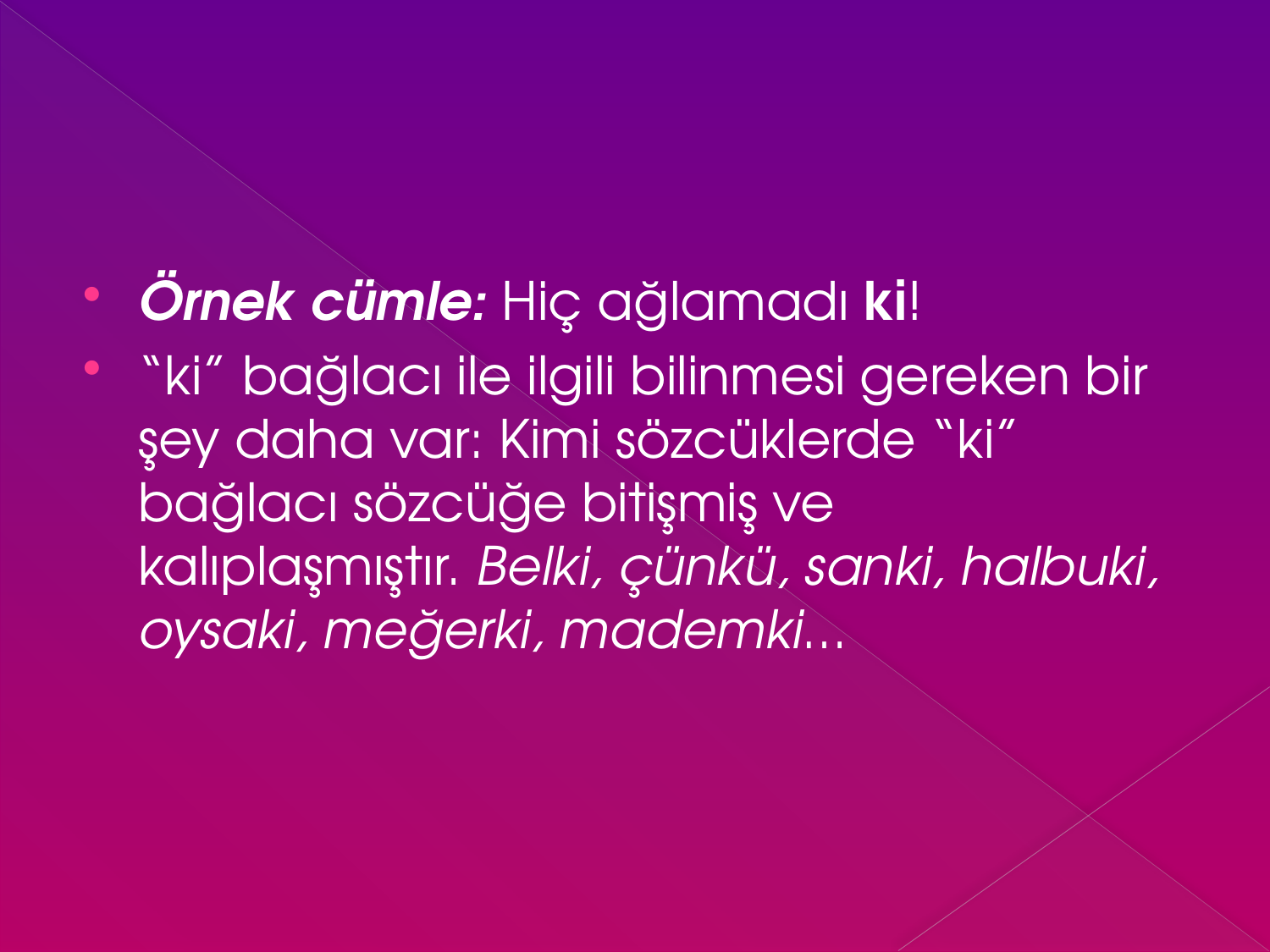

#
Örnek cümle: Hiç ağlamadı ki!
“ki” bağlacı ile ilgili bilinmesi gereken bir şey daha var: Kimi sözcüklerde “ki” bağlacı sözcüğe bitişmiş ve kalıplaşmıştır. Belki, çünkü, sanki, halbuki, oysaki, meğerki, mademki…